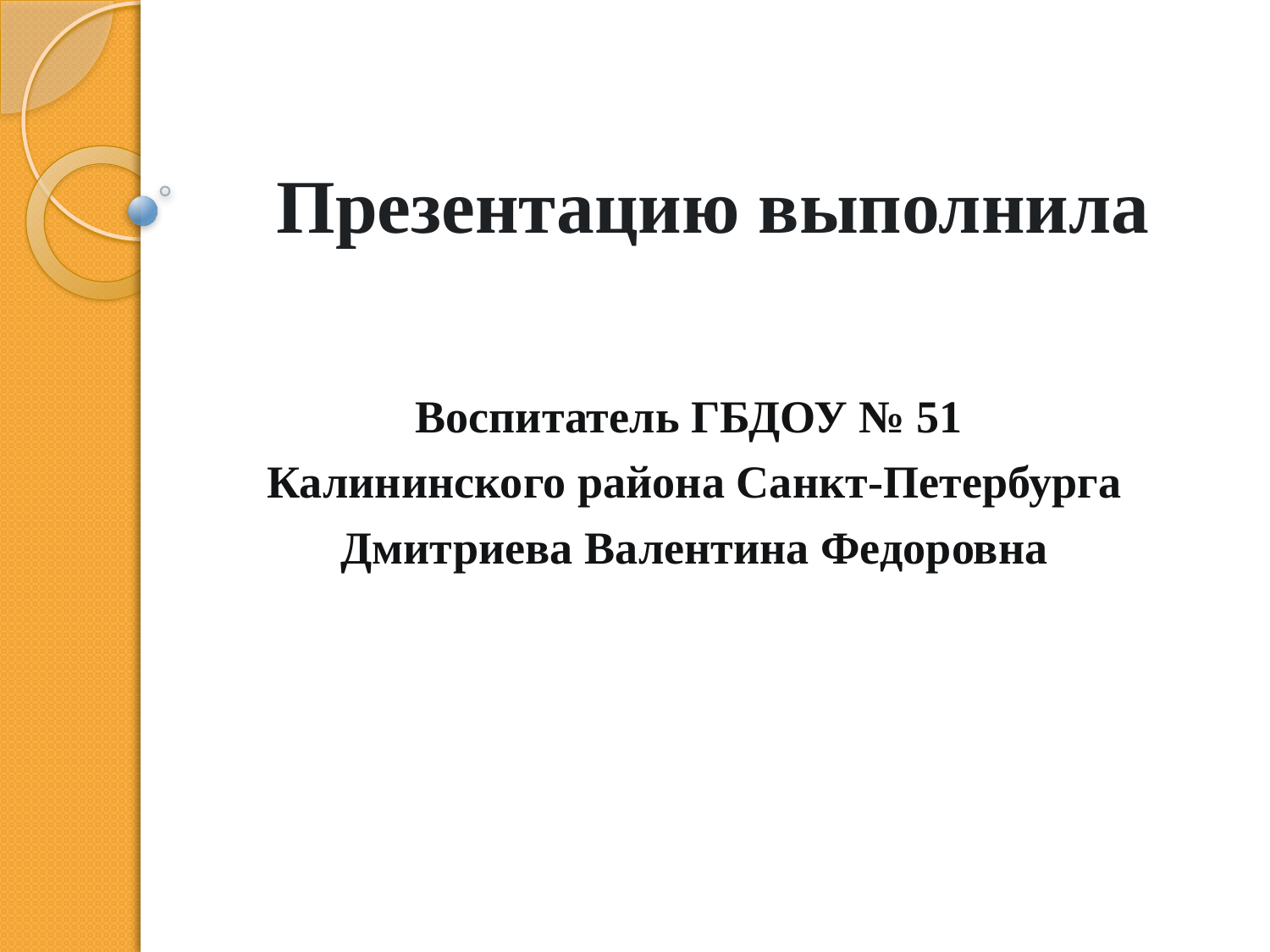

# Презентацию выполнила
Воспитатель ГБДОУ № 51
Калининского района Санкт-Петербурга
Дмитриева Валентина Федоровна